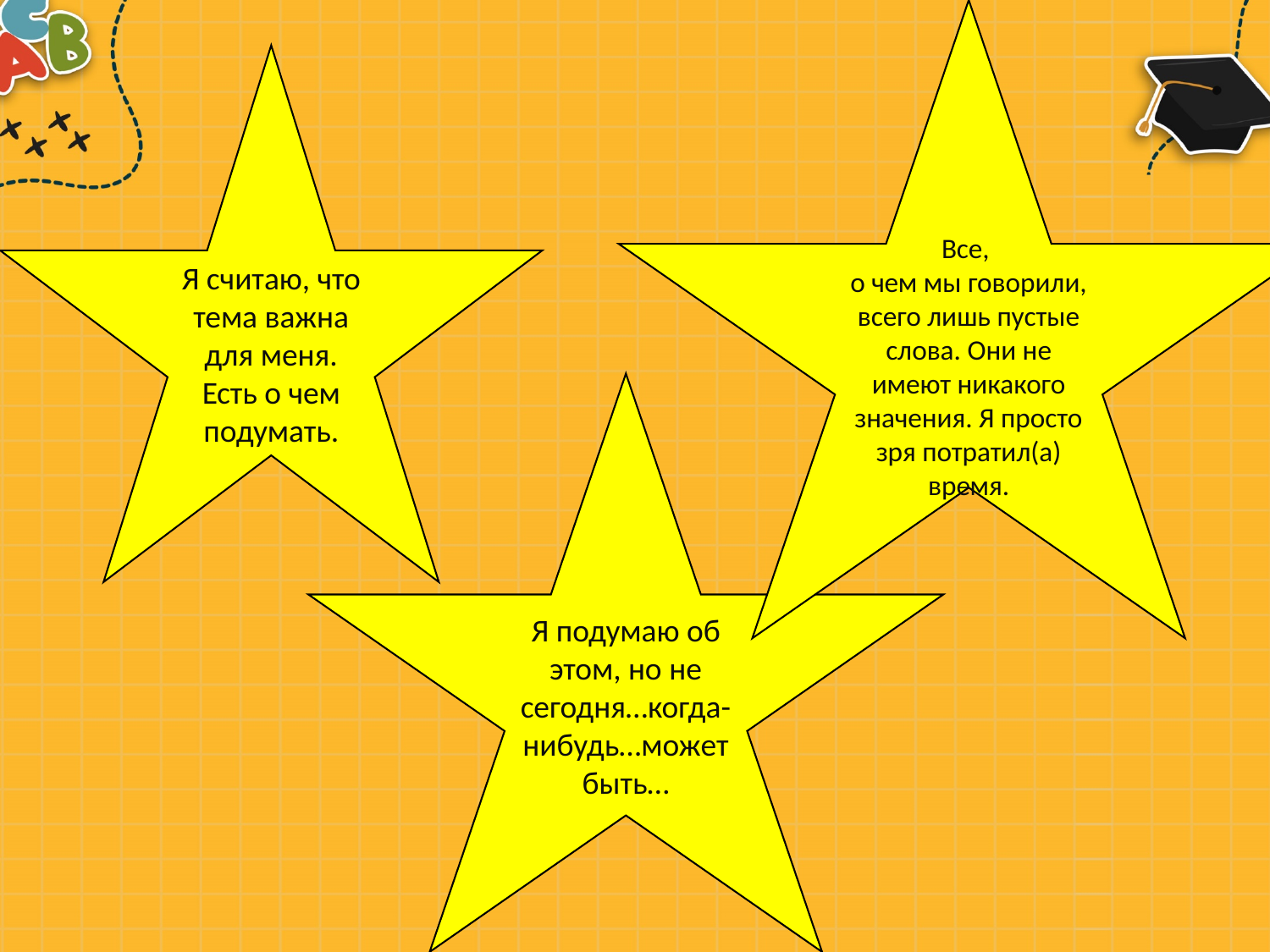

Все,
о чем мы говорили, всего лишь пустые слова. Они не имеют никакого значения. Я просто зря потратил(а) время.
Я считаю, что тема важна для меня. Есть о чем подумать.
#

Я подумаю об этом, но не сегодня…когда-нибудь…может быть…